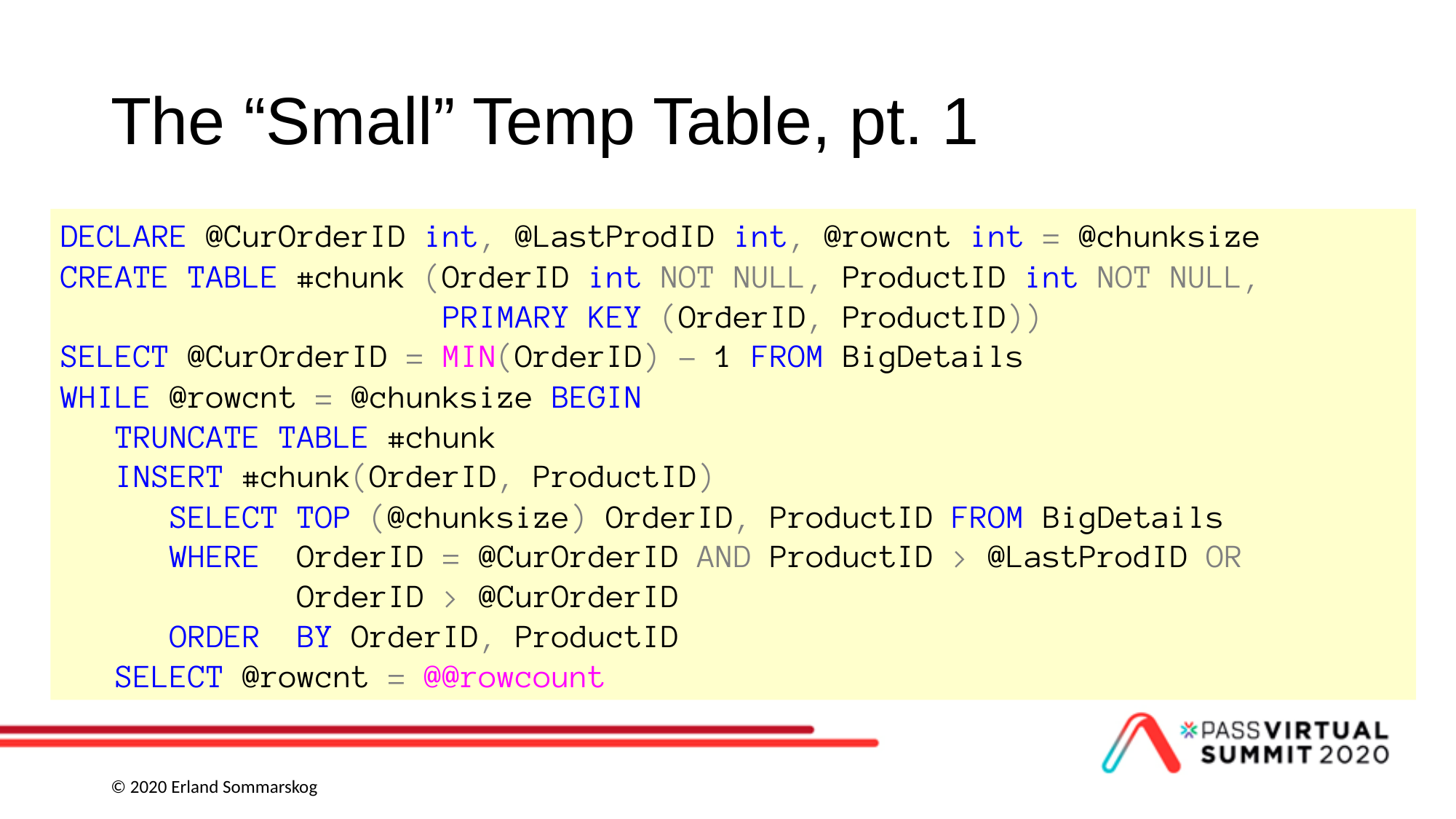

The “Small” Temp Table, pt. 1
DECLARE @CurOrderID int, @LastProdID int, @rowcnt int = @chunksize
CREATE TABLE #chunk (OrderID int NOT NULL, ProductID int NOT NULL,
                     PRIMARY KEY (OrderID, ProductID))
SELECT @CurOrderID = MIN(OrderID) - 1 FROM BigDetails
WHILE @rowcnt = @chunksize BEGIN
   TRUNCATE TABLE #chunk
   INSERT #chunk(OrderID, ProductID)
      SELECT TOP (@chunksize) OrderID, ProductID FROM BigDetails
      WHERE  OrderID = @CurOrderID AND ProductID > @LastProdID OR
             OrderID > @CurOrderID
      ORDER  BY OrderID, ProductID
   SELECT @rowcnt = @@rowcount
© 2020 Erland Sommarskog